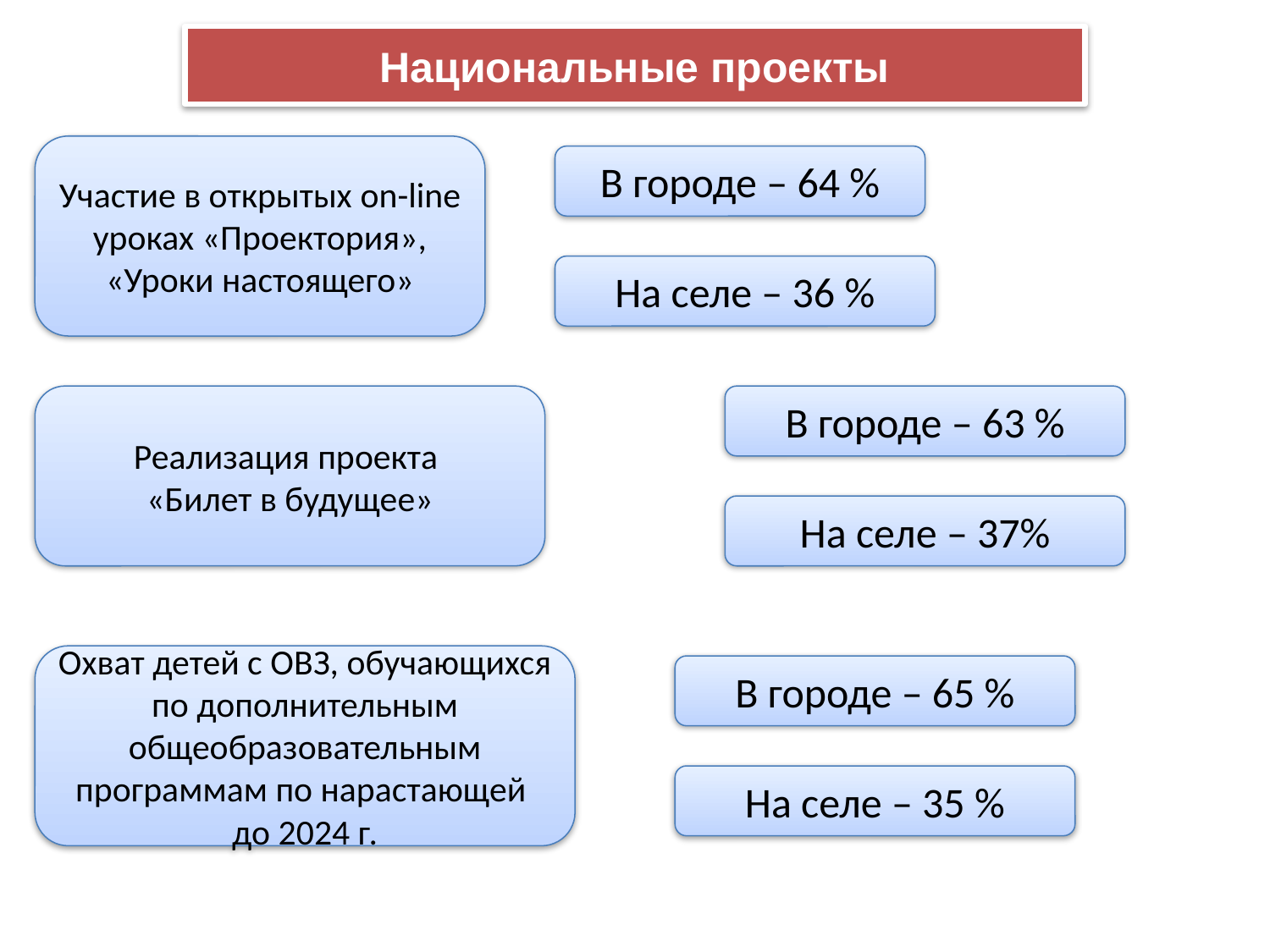

Национальные проекты
Участие в открытых on-line уроках «Проектория», «Уроки настоящего»
В городе – 64 %
На селе – 36 %
Реализация проекта
«Билет в будущее»
В городе – 63 %
На селе – 37%
Охват детей с ОВЗ, обучающихся по дополнительным общеобразовательным программам по нарастающей
до 2024 г.
В городе – 65 %
На селе – 35 %